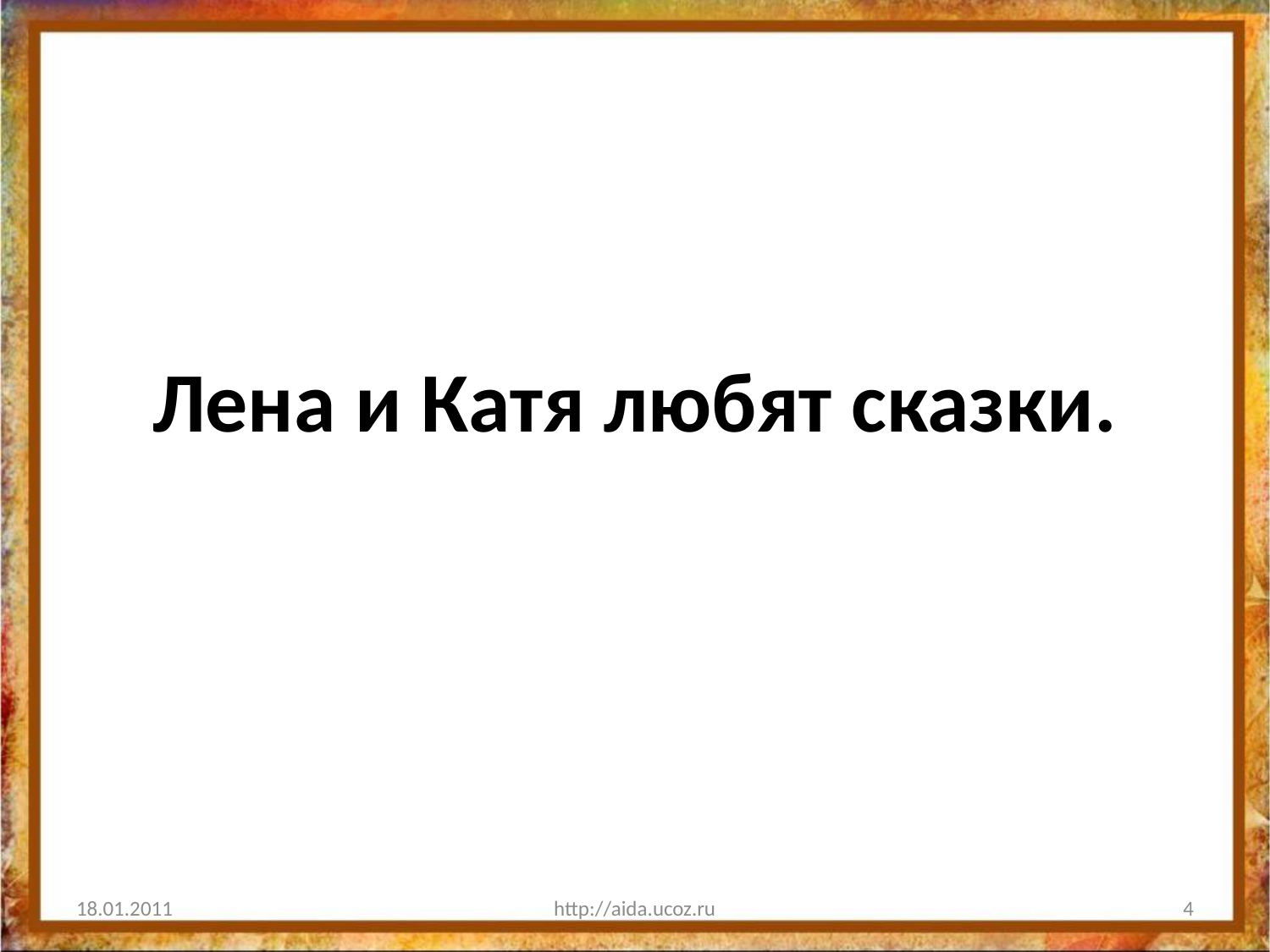

#

Лена и Катя любят сказки.
18.01.2011
http://aida.ucoz.ru
4